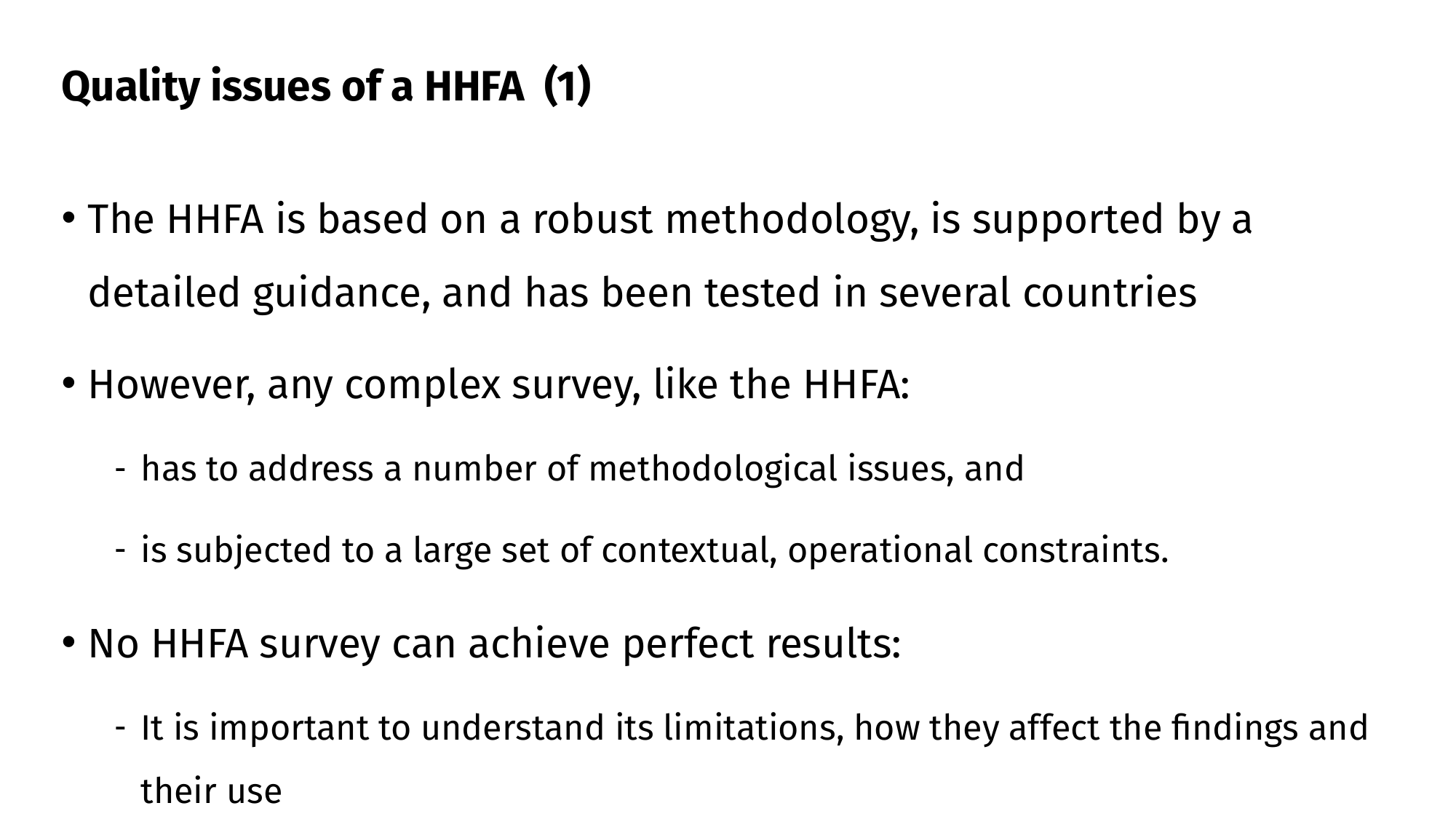

# Quality issues of a HHFA  (1)
The HHFA is based on a robust methodology, is supported by a detailed guidance, and has been tested in several countries
However, any complex survey, like the HHFA:
has to address a number of methodological issues, and
is subjected to a large set of contextual, operational constraints.
No HHFA survey can achieve perfect results:
It is important to understand its limitations, how they affect the findings and their use